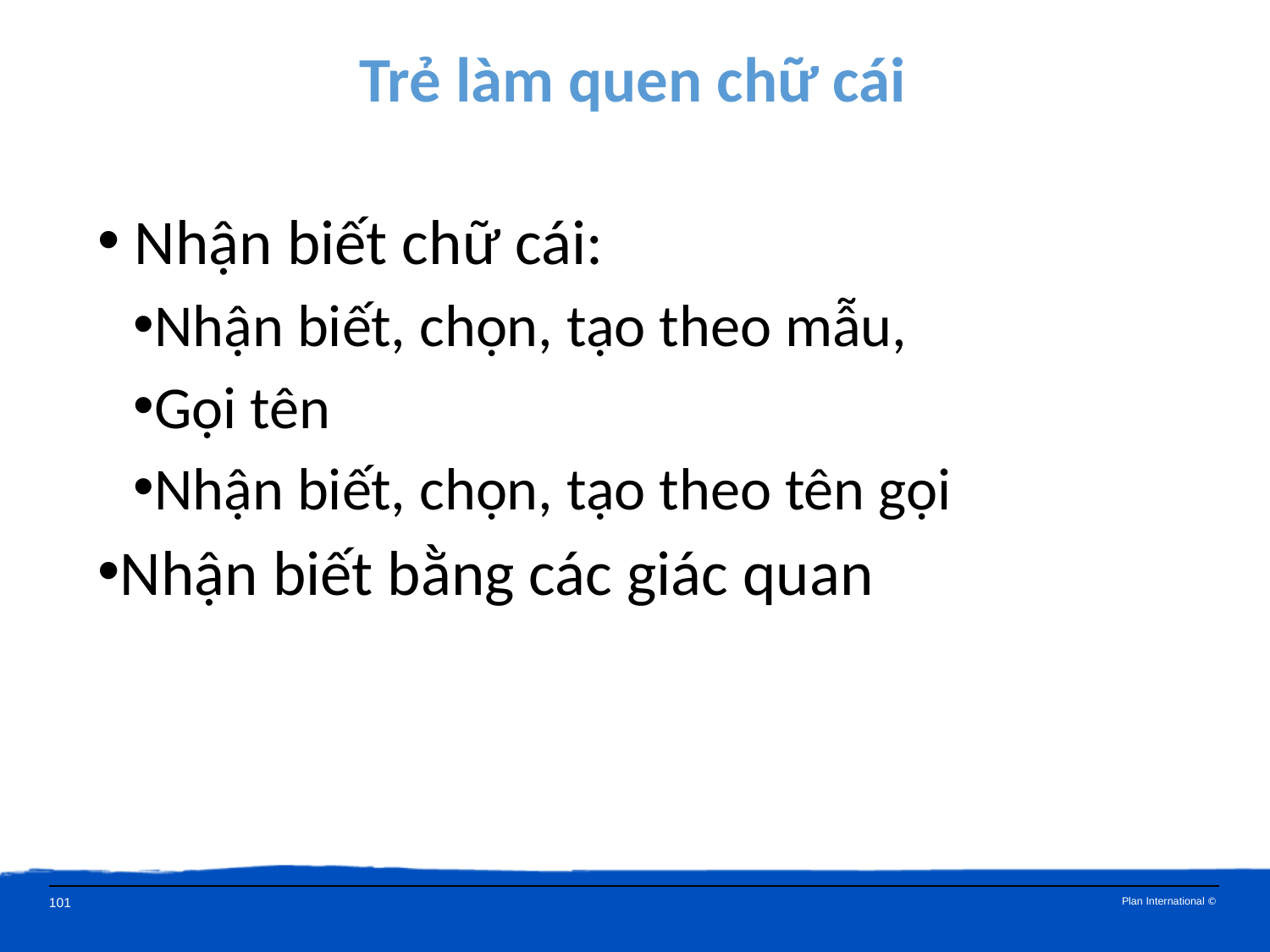

Trẻ làm quen chữ cái
 Nhận biết chữ cái:
Nhận biết, chọn, tạo theo mẫu,
Gọi tên
Nhận biết, chọn, tạo theo tên gọi
Nhận biết bằng các giác quan

101